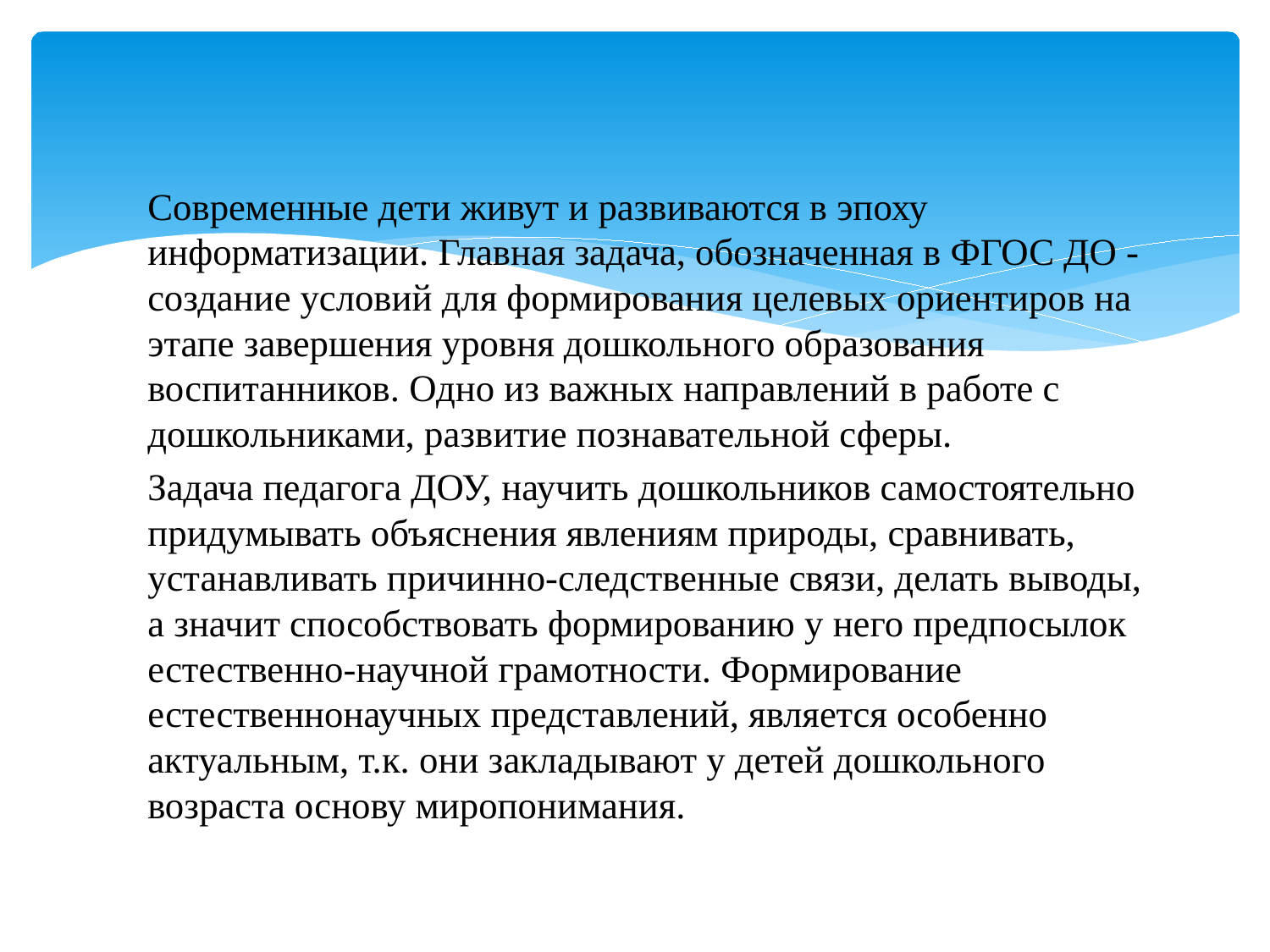

Современные дети живут и развиваются в эпоху информатизации. Главная задача, обозначенная в ФГОС ДО - создание условий для формирования целевых ориентиров на этапе завершения уровня дошкольного образования воспитанников. Одно из важных направлений в работе с дошкольниками, развитие познавательной сферы.
Задача педагога ДОУ, научить дошкольников самостоятельно придумывать объяснения явлениям природы, сравнивать, устанавливать причинно-следственные связи, делать выводы, а значит способствовать формированию у него предпосылок естественно-научной грамотности. Формирование естественнонаучных представлений, является особенно актуальным, т.к. они закладывают у детей дошкольного возраста основу миропонимания.